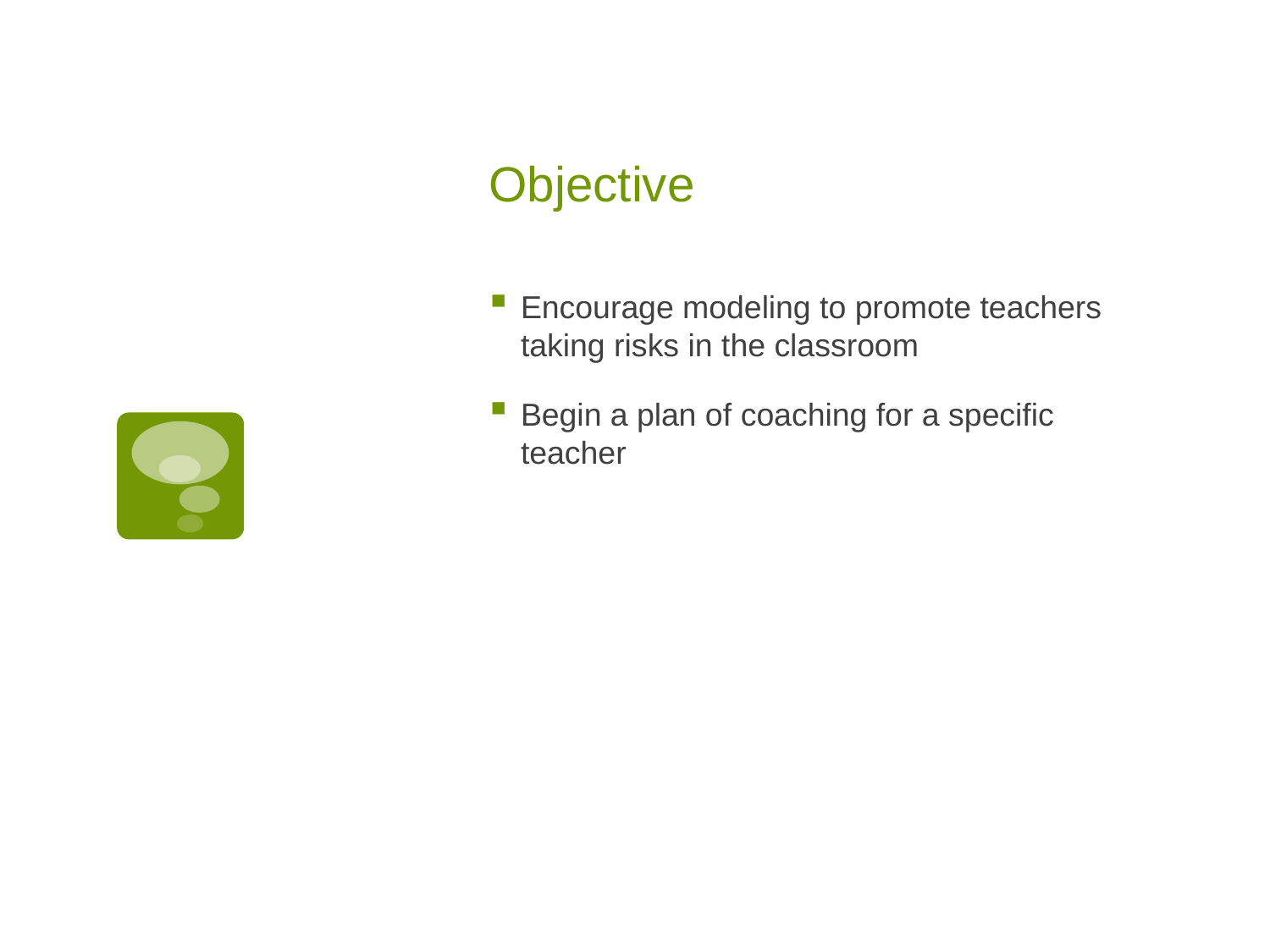

# Objective
Encourage modeling to promote teachers taking risks in the classroom
Begin a plan of coaching for a specific teacher